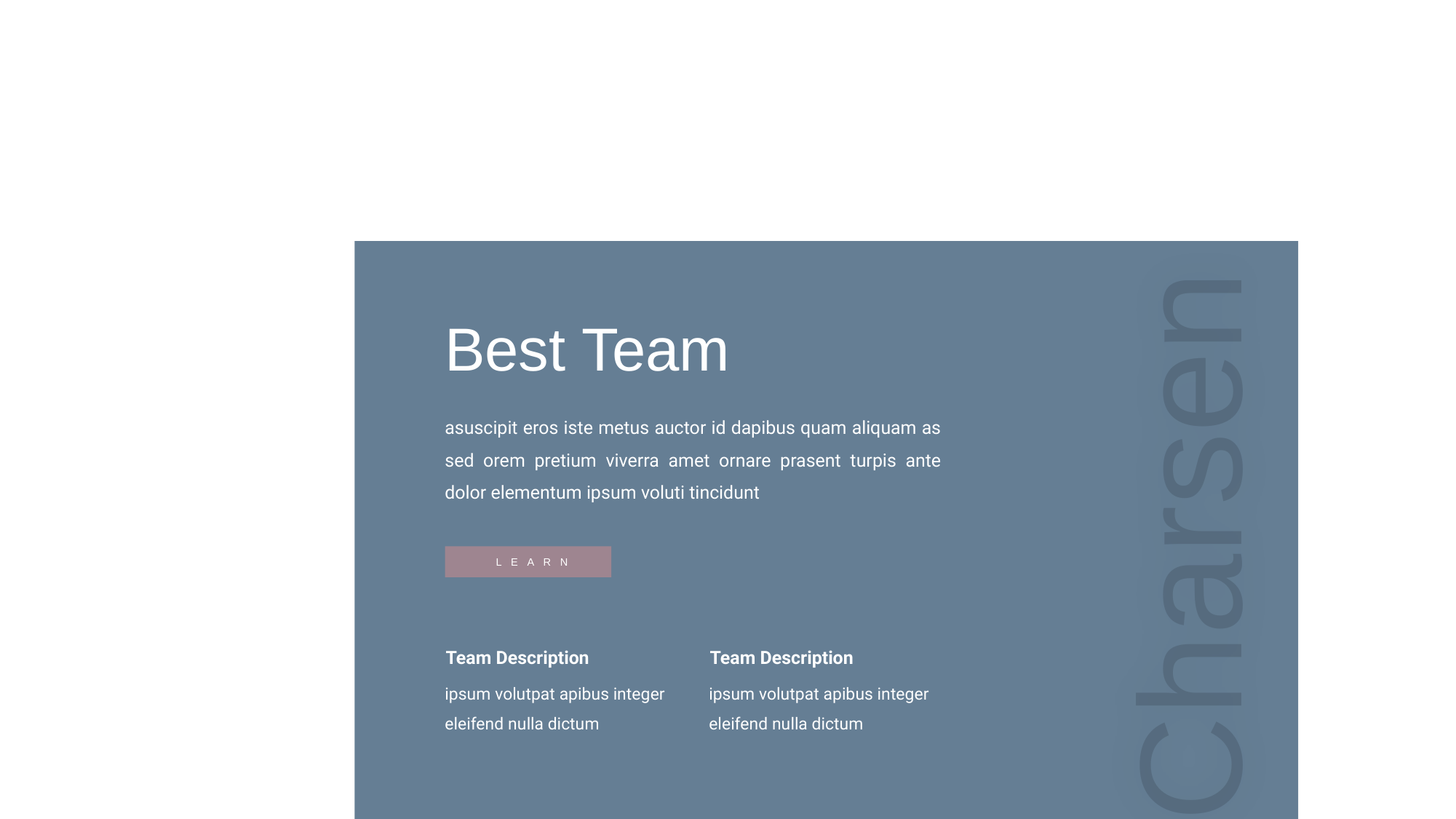

Best Team
asuscipit eros iste metus auctor id dapibus quam aliquam as sed orem pretium viverra amet ornare prasent turpis ante dolor elementum ipsum voluti tincidunt
Charsen

LEARN
Team Description
Team Description
ipsum volutpat apibus integer eleifend nulla dictum
ipsum volutpat apibus integer eleifend nulla dictum